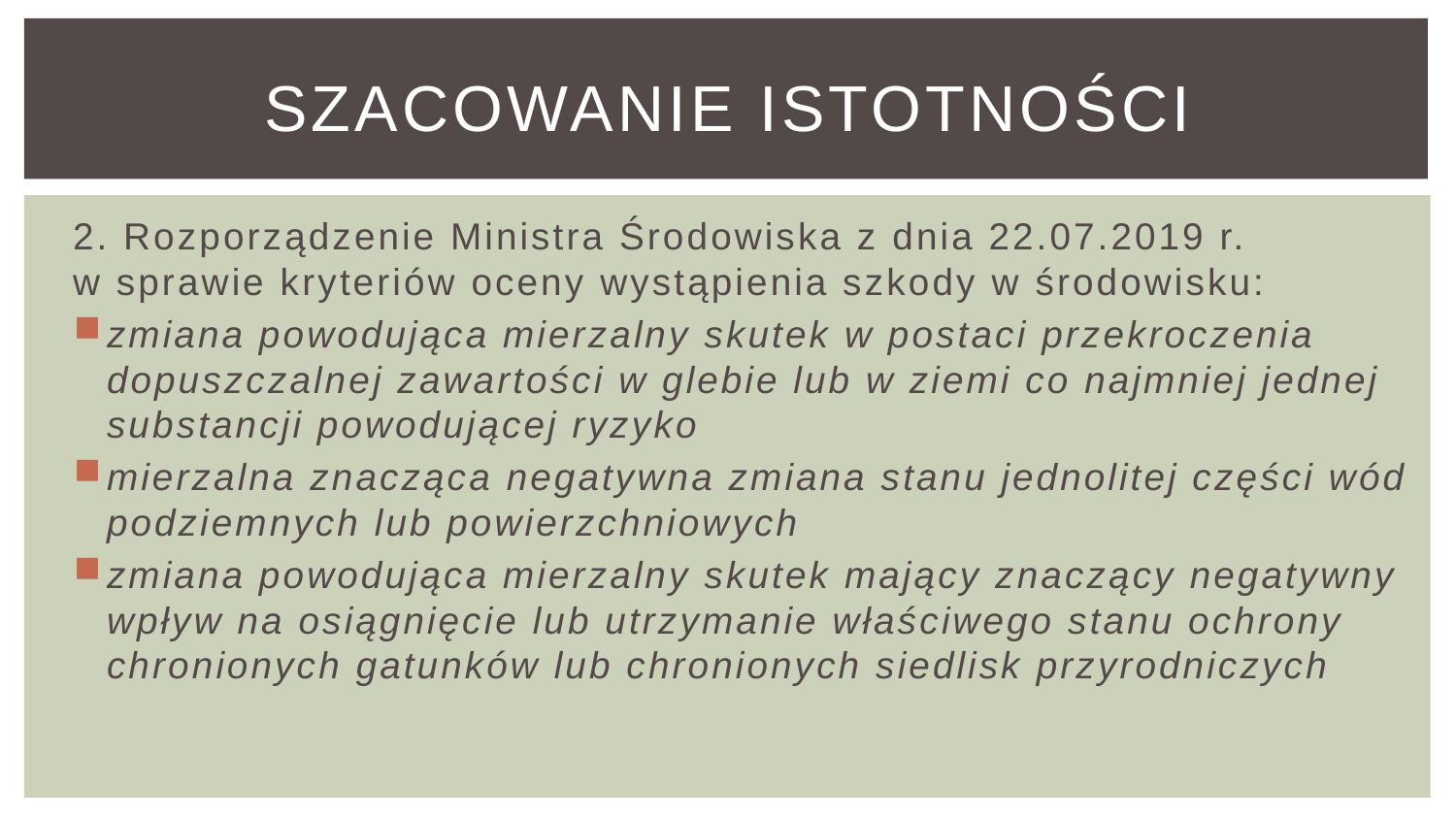

# Szacowanie istotności
2. Rozporządzenie Ministra Środowiska z dnia 22.07.2019 r.
w sprawie kryteriów oceny wystąpienia szkody w środowisku:
zmiana powodująca mierzalny skutek w postaci przekroczenia dopuszczalnej zawartości w glebie lub w ziemi co najmniej jednej substancji powodującej ryzyko
mierzalna znacząca negatywna zmiana stanu jednolitej części wód podziemnych lub powierzchniowych
zmiana powodująca mierzalny skutek mający znaczący negatywny wpływ na osiągnięcie lub utrzymanie właściwego stanu ochrony chronionych gatunków lub chronionych siedlisk przyrodniczych